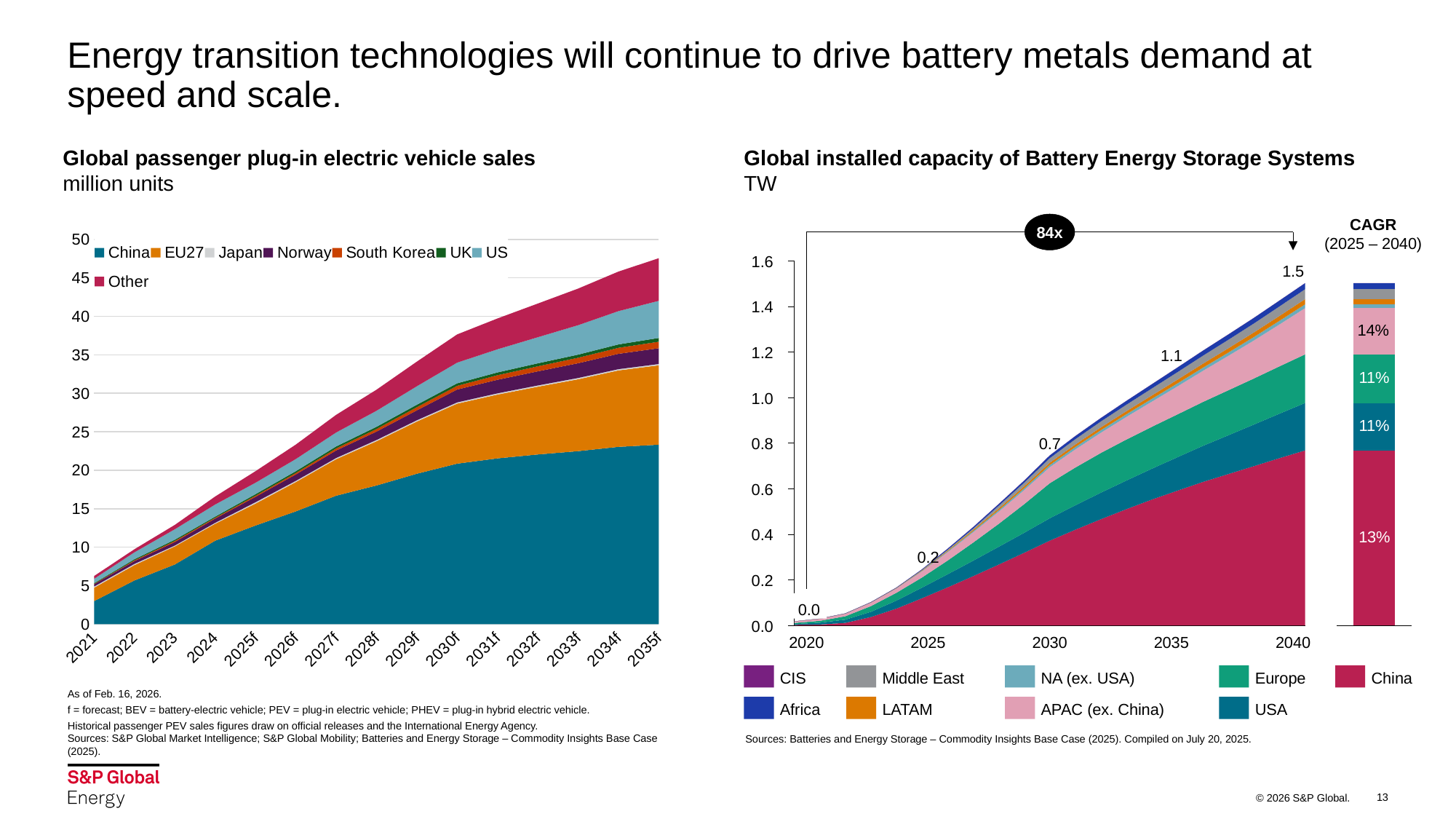

Energy transition technologies will continue to drive battery metals demand at speed and scale.
Global passenger plug-in electric vehicle sales
million units
Global installed capacity of Battery Energy Storage Systems
TW

### Chart:

| Category | China | EU27 | Japan | Norway | South Korea | UK | US | Other |
|---|---|---|---|---|---|---|---|---|
| 2021 | 2.989 | 1.745755 | 0.151917 | 0.305281 | 0.043735 | 0.090546 | 0.5679068057613901 | 0.36088600000000026 |
| 2022 | 5.674 | 1.99796 | 0.15314 | 0.36861700000000003 | 0.097890912 | 0.141030919 | 0.897627 | 0.40345234076000003 |
| 2023 | 7.744 | 2.352003608 | 0.114759 | 0.455998 | 0.14571352799999998 | 0.155326 | 1.358286 | 0.5673508134300224 |
| 2024 | 10.837 | 2.206878 | 0.11789400000000001 | 0.549148 | 0.11258187 | 0.14 | 1.573994 | 1.0400973729999998 |
| 2025f | 12.809000000000001 | 2.854103 | 0.174334 | 0.698491 | 0.15523772 | 0.1961715235513277 | 1.483453046787707 | 1.4981726872000003 |
| 2026f | 14.645187 | 3.812867676761412 | 0.15405223245620747 | 0.8306288000000001 | 0.19660120000000003 | 0.22799000338662812 | 1.5838886246009125 | 1.8765923862 |
| 2027f | 16.683004800000003 | 4.749011528512416 | 0.154203889552454 | 0.9735766600000001 | 0.27261878 | 0.2556154454421551 | 1.8175257206742754 | 2.2901089898399998 |
| 2028f | 18.00731442 | 5.751648239773568 | 0.16020218918675605 | 1.09677568 | 0.34183944 | 0.282580825251238 | 2.082828859946952 | 2.7385004438400005 |
| 2029f | 19.53110698 | 6.79117662047691 | 0.16446113881376181 | 1.2879602202076452 | 0.42044299 | 0.3106278603827839 | 2.3992954921326026 | 3.1999796273200003 |
| 2030f | 20.84440959 | 7.805881715576919 | 0.16323428520067793 | 1.6690288 | 0.4873037 | 0.32238594 | 2.68742283256373 | 3.6677239409999993 |
| 2031f | 21.530872122463546 | 8.296145988560596 | 0.162380821817663 | 1.7638846469733032 | 0.5982307063947032 | 0.35466839495059227 | 3.008763985529914 | 4.002761862400001 |
| 2032f | 22.042628314364134 | 8.80696688206427 | 0.16207750762516993 | 1.835986836724395 | 0.6598548235600457 | 0.3820575297286643 | 3.3903312138742154 | 4.374700253 |
| 2033f | 22.47448555096722 | 9.34644451725112 | 0.16252934118088372 | 1.9164077492811389 | 0.7180048159722471 | 0.4042790234326105 | 3.8231426407259916 | 4.756734838800002 |
| 2034f | 23.031531844996323 | 9.939312477832917 | 0.16232502078782718 | 1.9916816322413087 | 0.7817570630070353 | 0.4442788134954901 | 4.322184804090736 | 5.138265342000001 |
| 2035f | 23.307787079999997 | 10.326783643428891 | 0.16451863222496163 | 2.0512350317495343 | 0.849422163821293 | 0.48756924999999995 | 4.829373352441613 | 5.533192700000001 |
84x
CAGR
(2025 – 2040)
1.6

### Chart

| Category |  |  |  |  |  |  |  |  |  |
|---|---|---|---|---|---|---|---|---|---|

### Chart

| Category |  |  |  |  |  |  |  |  |  |
|---|---|---|---|---|---|---|---|---|---|
1.5
1.4
14%
1.1
1.2
11%
1.0
11%
0.7
0.8
0.6
0.4
13%
0.2
0.2
0.0
0.0
2020
2025
2030
2035
2040
CIS
Middle East
NA (ex. USA)
Europe
China

Africa
LATAM
APAC (ex. China)
USA

Sources: Batteries and Energy Storage – Commodity Insights Base Case (2025). Compiled on July 20, 2025.

As of Feb. 16, 2026.
f = forecast; BEV = battery-electric vehicle; PEV = plug-in electric vehicle; PHEV = plug-in hybrid electric vehicle.
Historical passenger PEV sales figures draw on official releases and the International Energy Agency.
Sources: S&P Global Market Intelligence; S&P Global Mobility; Batteries and Energy Storage – Commodity Insights Base Case (2025).
13